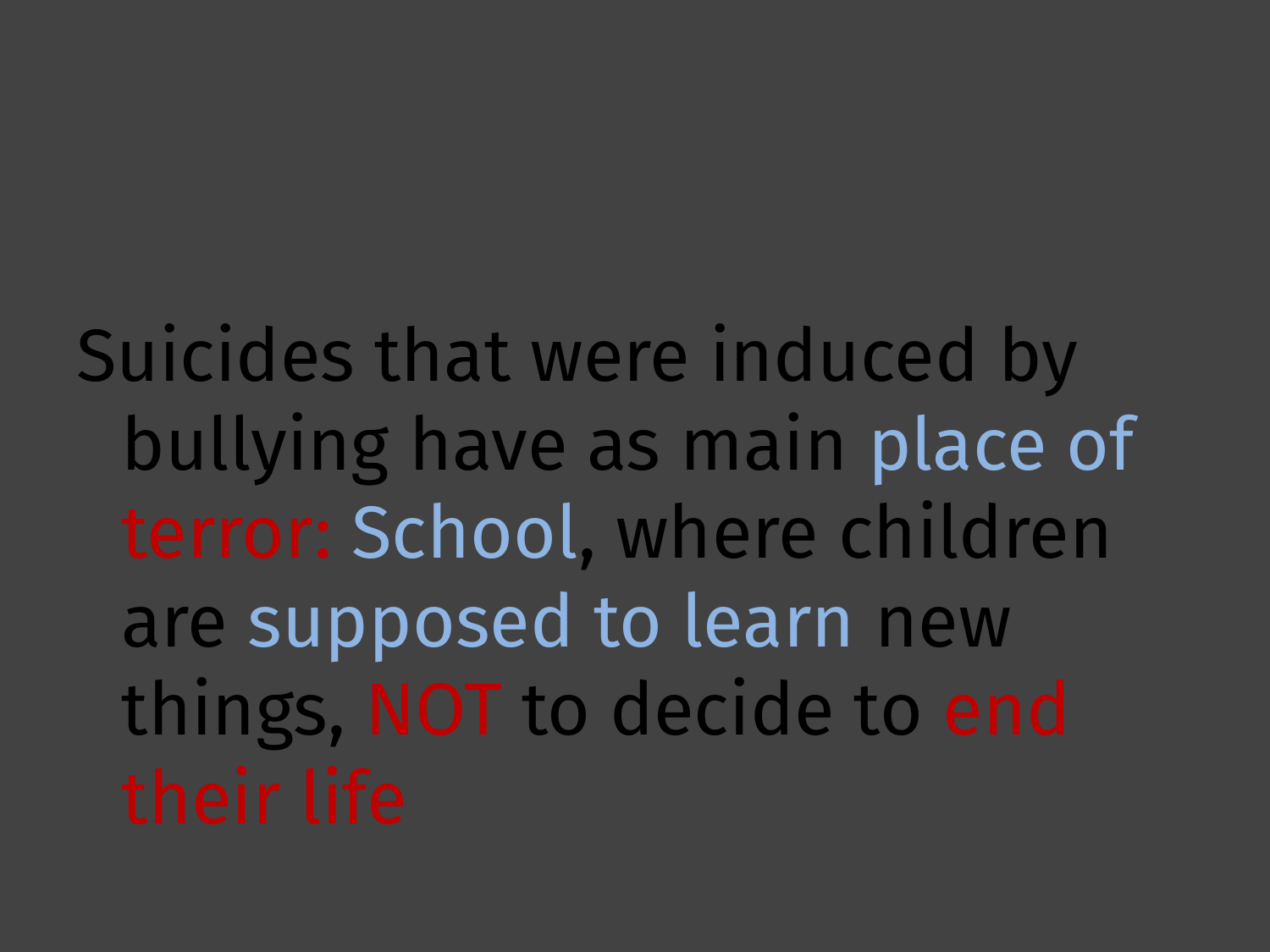

#

Suicides that were induced by bullying have as main place of terror: School, where children are supposed to learn new things, NOT to decide to end their life